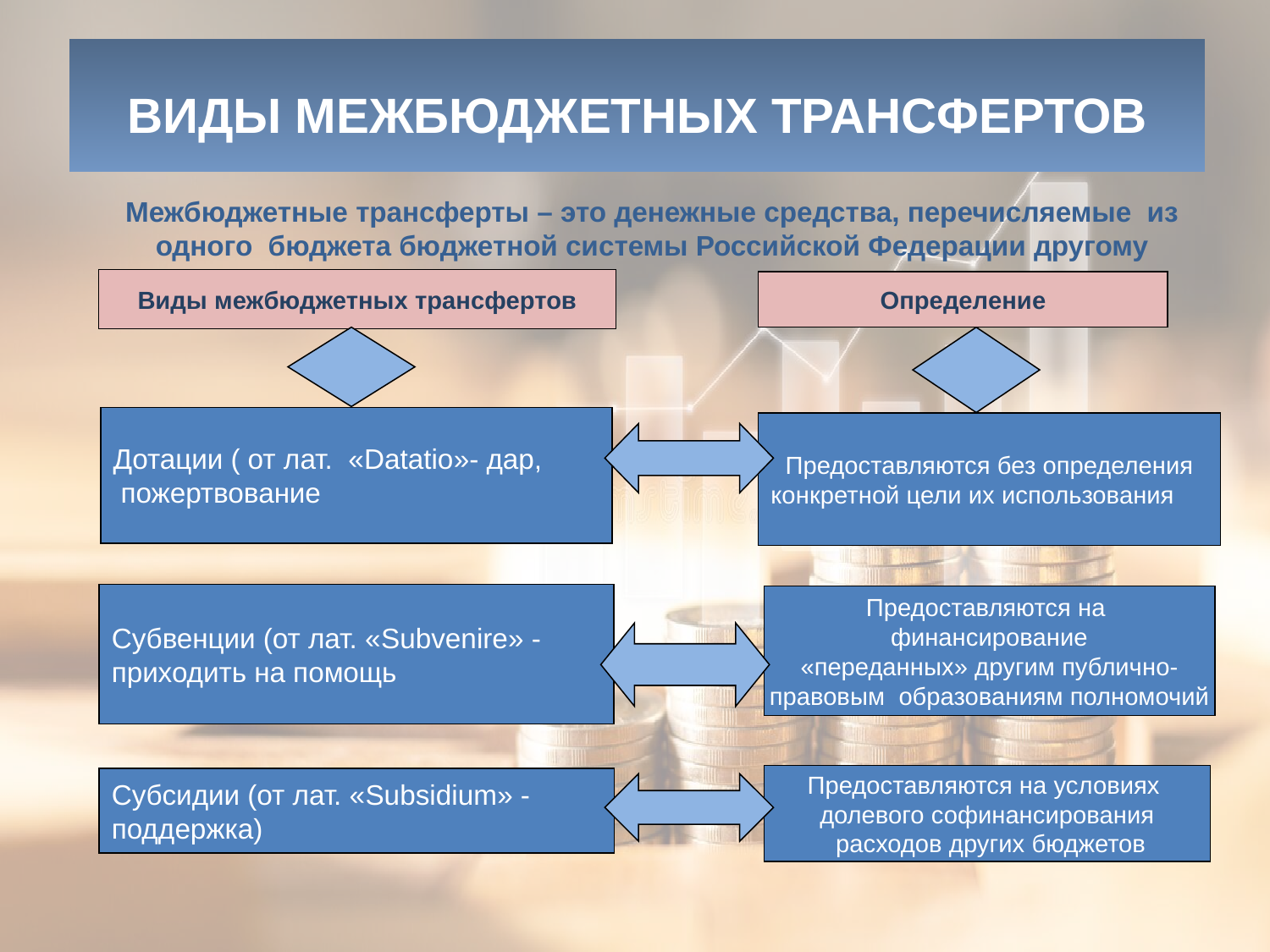

# ВИДЫ МЕЖБЮДЖЕТНЫХ ТРАНСФЕРТОВ
Межбюджетные трансферты – это денежные средства, перечисляемые  из одного  бюджета бюджетной системы Российской Федерации другому

Виды межбюджетных трансфертов
Определение

Дотации ( от лат.  «Datatio»- дар,
 пожертвование
Предоставляются без определения
конкретной цели их использования

Субвенции (от лат. «Subvenire» -
приходить на помощь
Предоставляются на
финансирование
«переданных» другим публично-
правовым  образованиям полномочий

Предоставляются на условиях
долевого софинансирования
 расходов других бюджетов
Субсидии (от лат. «Subsidium» -
поддержка)